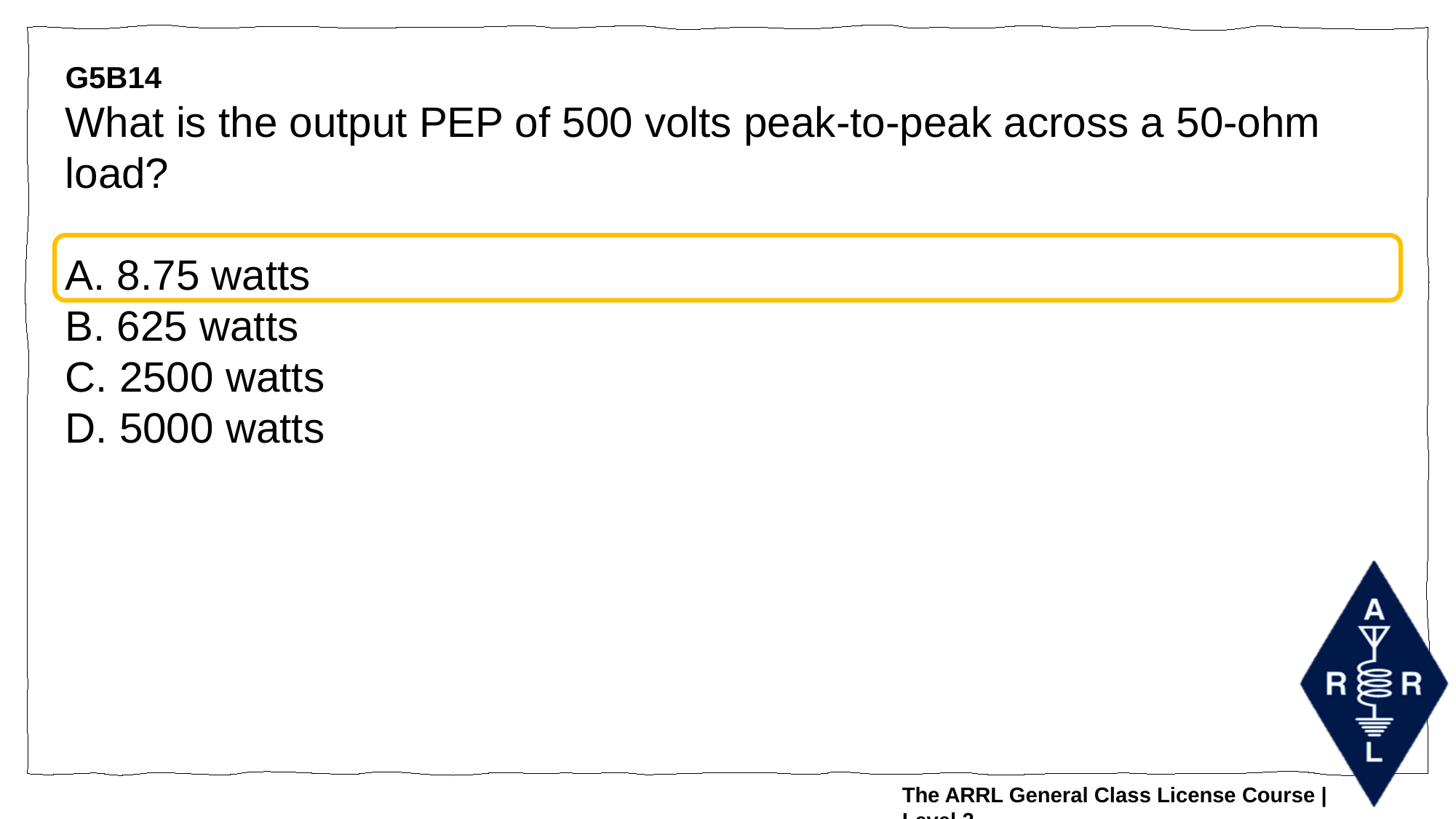

G5B14
What is the output PEP of 500 volts peak-to-peak across a 50-ohm load?

A. 8.75 watts
B. 625 watts
C. 2500 watts
D. 5000 watts